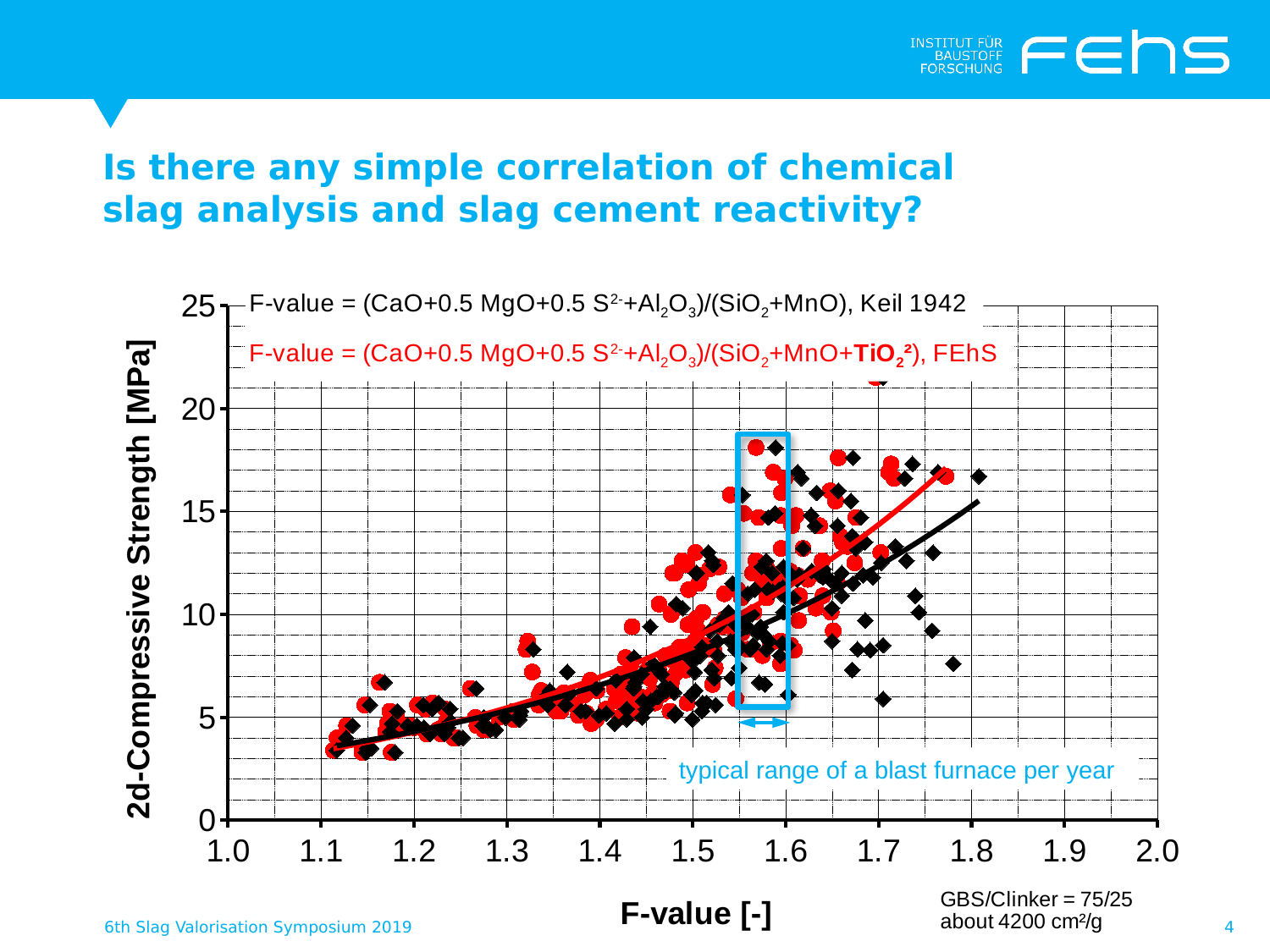

Is there any simple correlation of chemical
slag analysis and slag cement reactivity?

### Chart

| Category |  |  |
|---|---|---|

typical range of a blast furnace per year
6th Slag Valorisation Symposium 2019
4